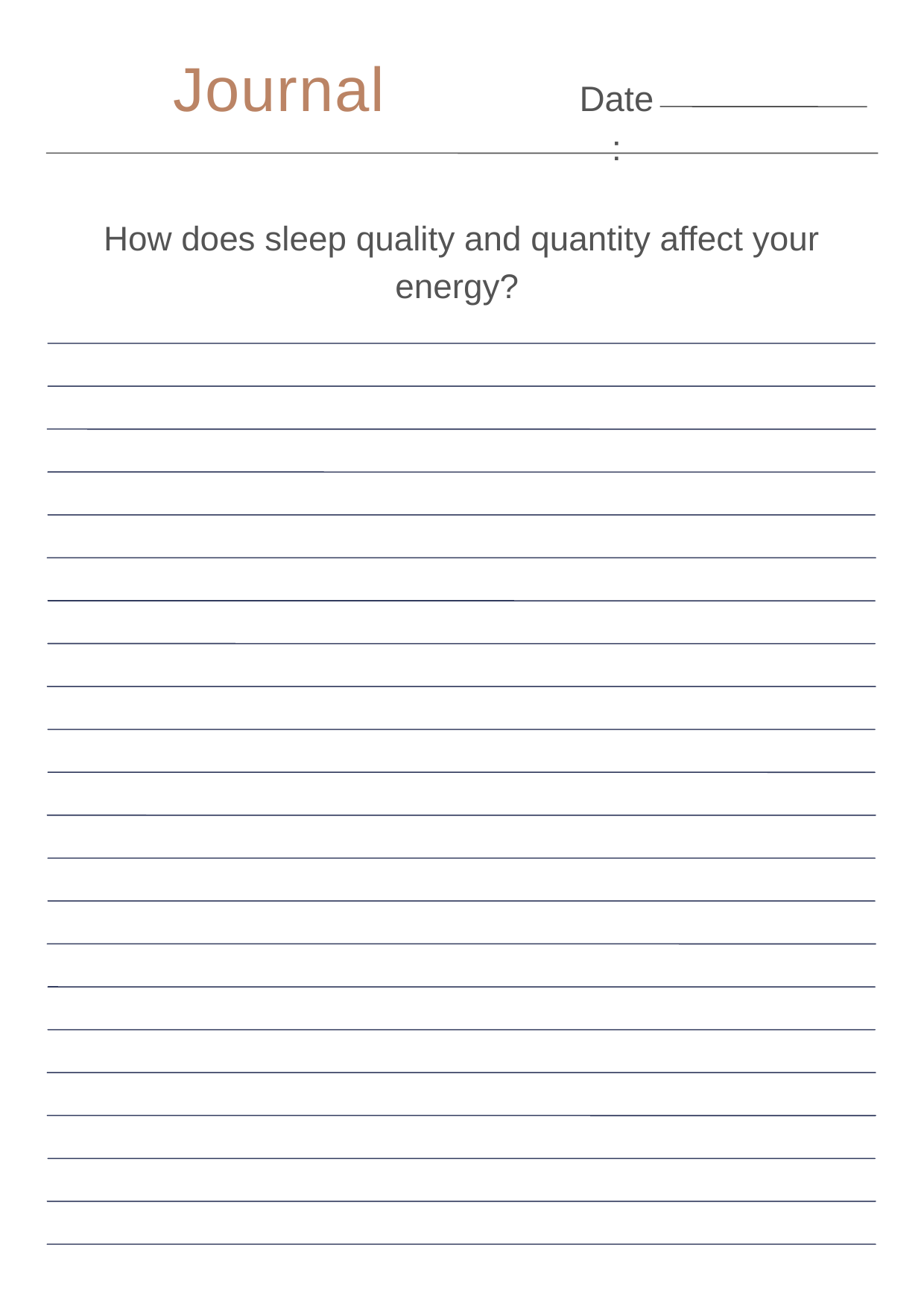

Journal
Date:

How does sleep quality and quantity affect your energy?